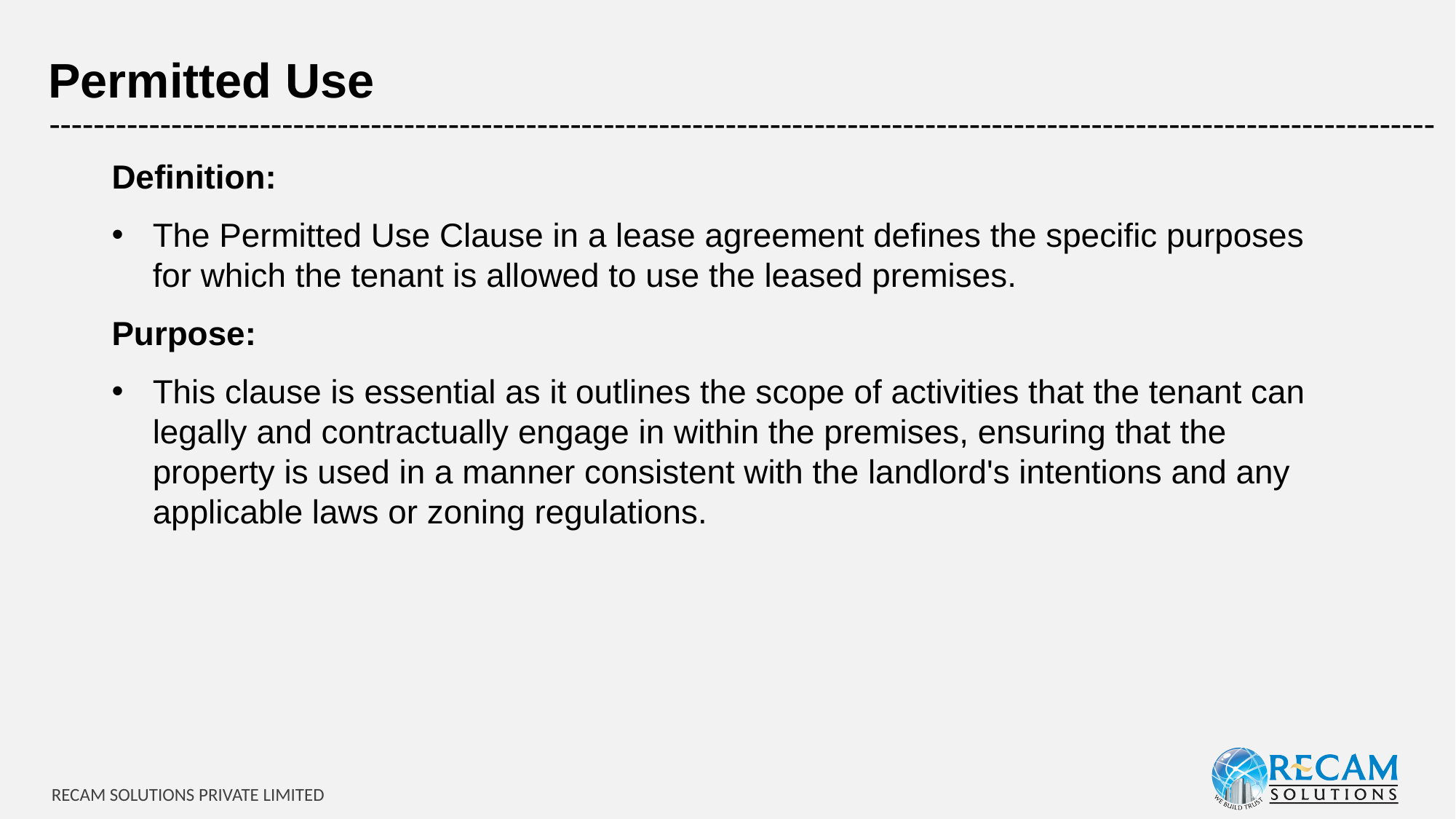

Permitted Use
-----------------------------------------------------------------------------------------------------------------------------
Definition:
The Permitted Use Clause in a lease agreement defines the specific purposes for which the tenant is allowed to use the leased premises.
Purpose:
This clause is essential as it outlines the scope of activities that the tenant can legally and contractually engage in within the premises, ensuring that the property is used in a manner consistent with the landlord's intentions and any applicable laws or zoning regulations.
RECAM SOLUTIONS PRIVATE LIMITED